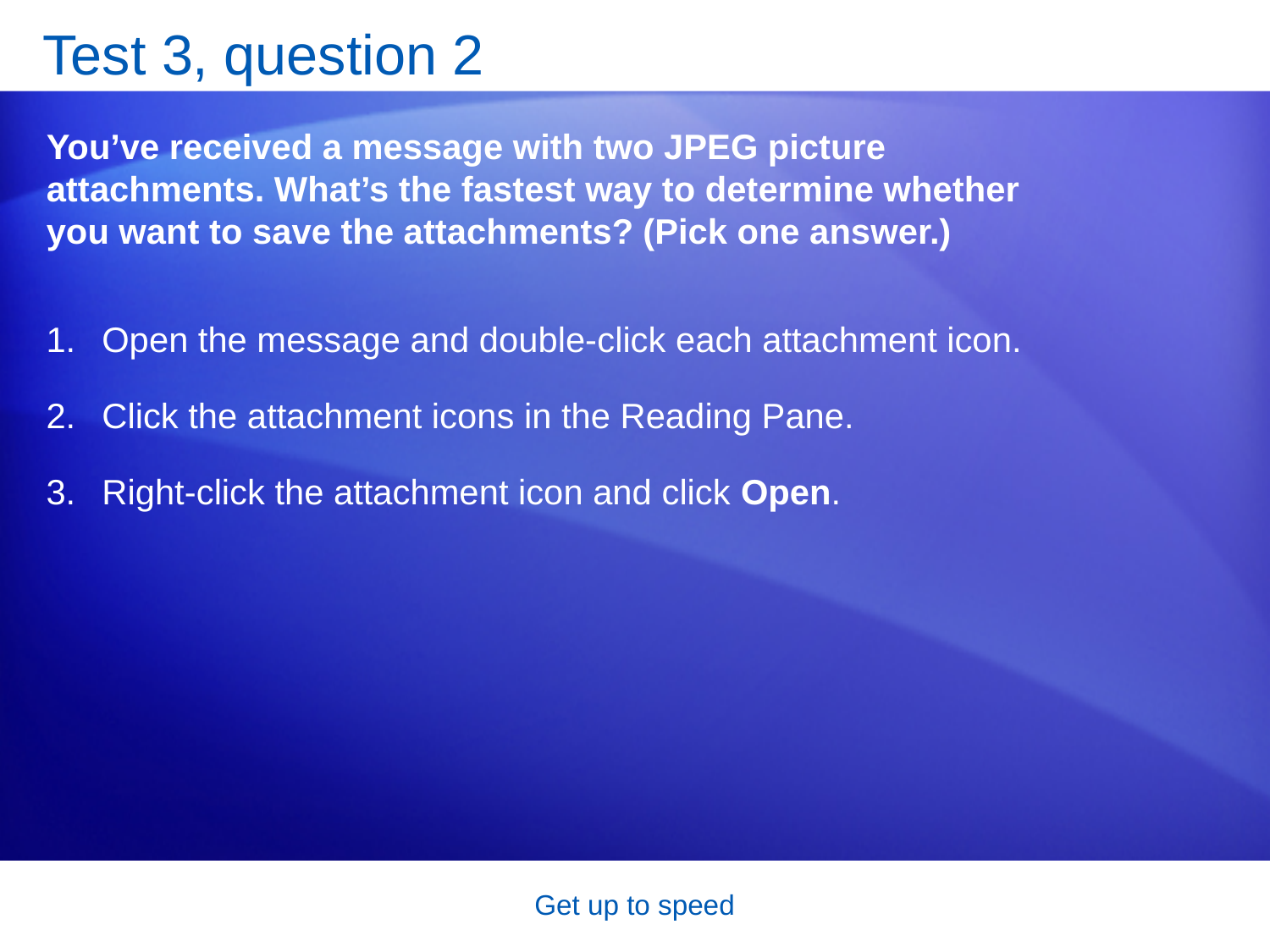

# Test 3, question 2
You’ve received a message with two JPEG picture attachments. What’s the fastest way to determine whether you want to save the attachments? (Pick one answer.)
Open the message and double-click each attachment icon.
Click the attachment icons in the Reading Pane.
Right-click the attachment icon and click Open.
Get up to speed